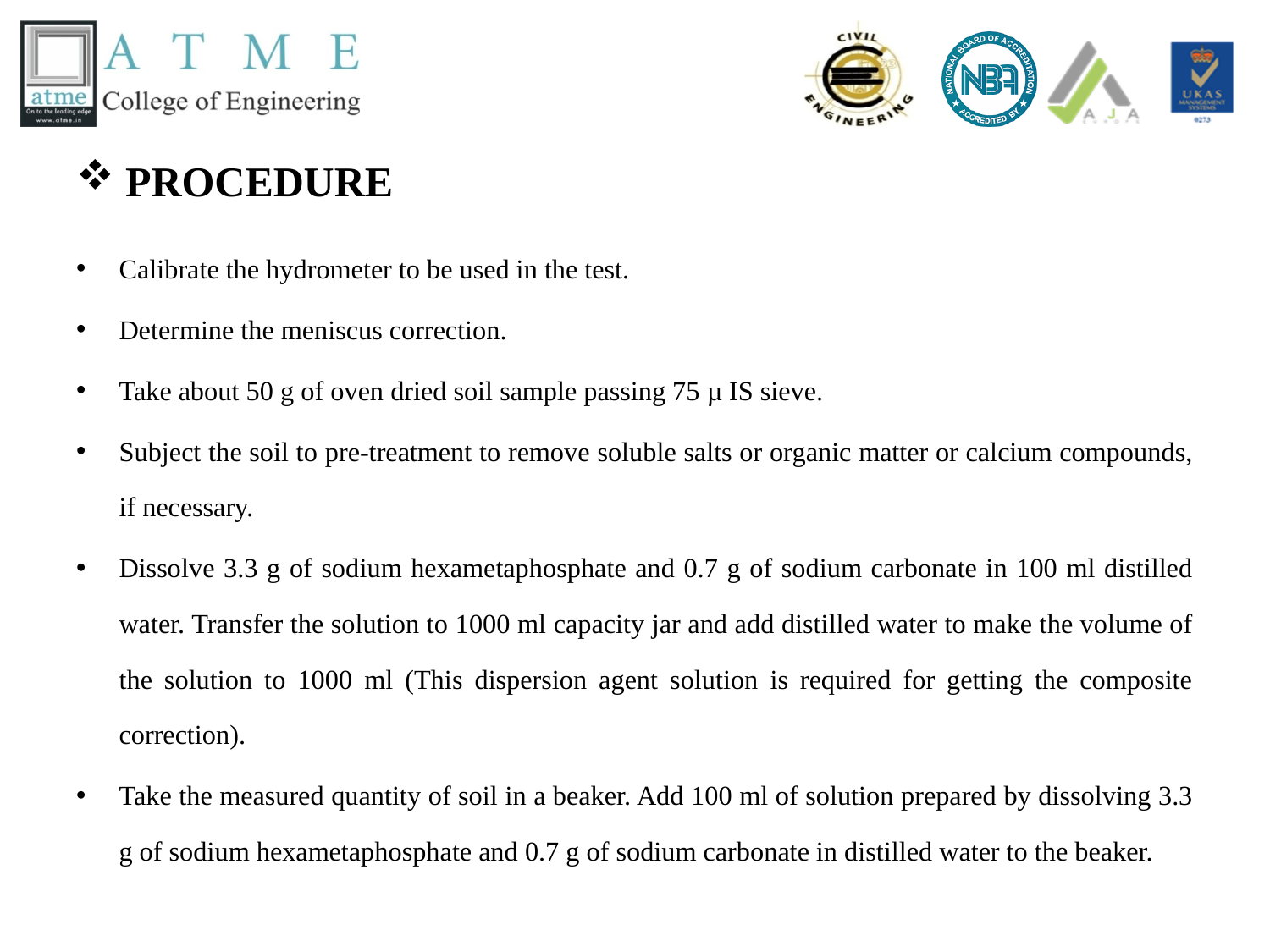

# PROCEDURE
Calibrate the hydrometer to be used in the test.
Determine the meniscus correction.
Take about 50 g of oven dried soil sample passing 75 µ IS sieve.
Subject the soil to pre-treatment to remove soluble salts or organic matter or calcium compounds, if necessary.
Dissolve 3.3 g of sodium hexametaphosphate and 0.7 g of sodium carbonate in 100 ml distilled water. Transfer the solution to 1000 ml capacity jar and add distilled water to make the volume of the solution to 1000 ml (This dispersion agent solution is required for getting the composite correction).
Take the measured quantity of soil in a beaker. Add 100 ml of solution prepared by dissolving 3.3 g of sodium hexametaphosphate and 0.7 g of sodium carbonate in distilled water to the beaker.